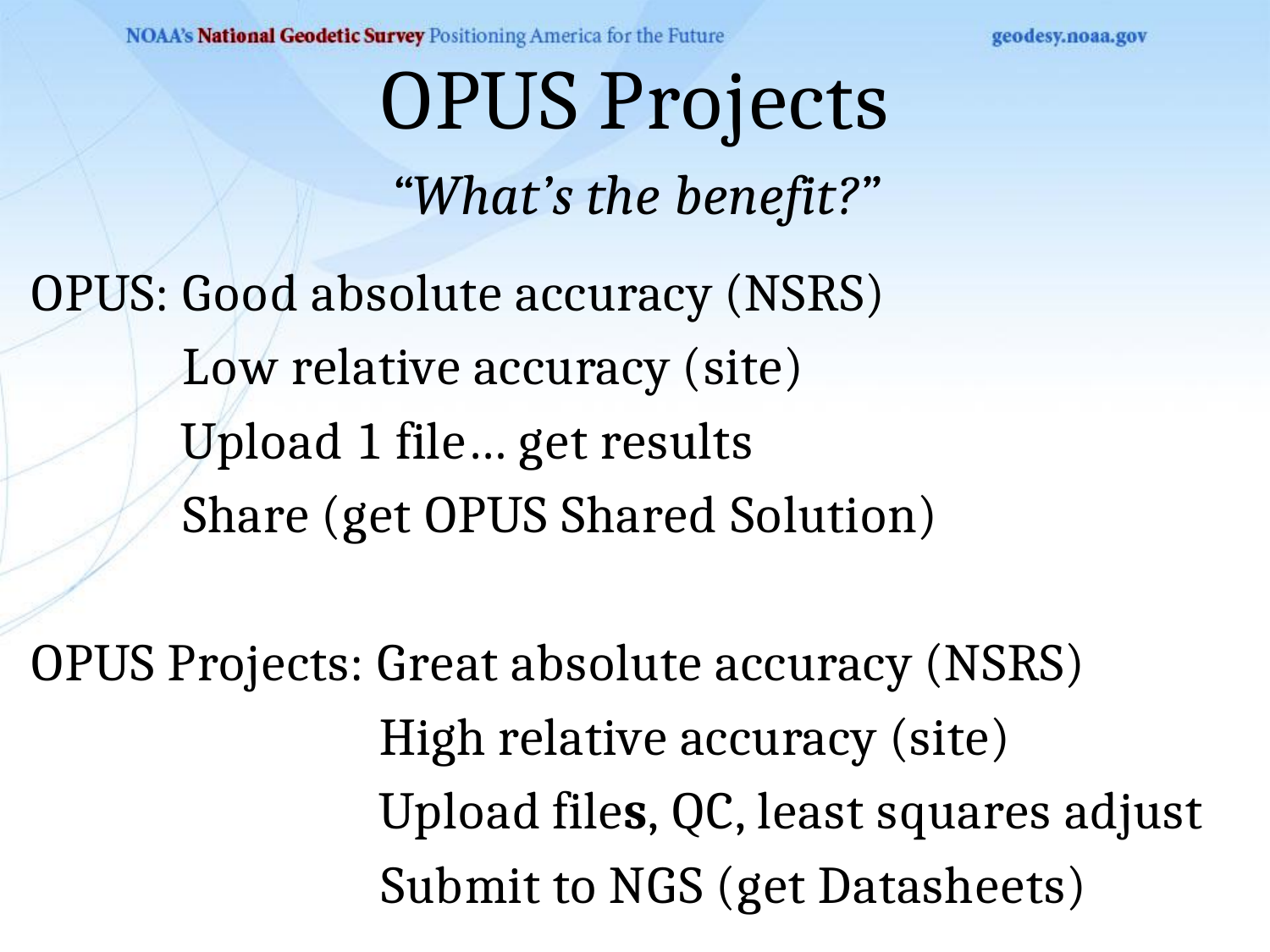

OPUS Projects
# “What’s the benefit?”
OPUS: Good absolute accuracy (NSRS)
             Low relative accuracy (site)
             Upload 1 file… get results
             Share (get OPUS Shared Solution)

OPUS Projects: Great absolute accuracy (NSRS)
                              High relative accuracy (site)
                              Upload files, QC, least squares adjust
                              Submit to NGS (get Datasheets)